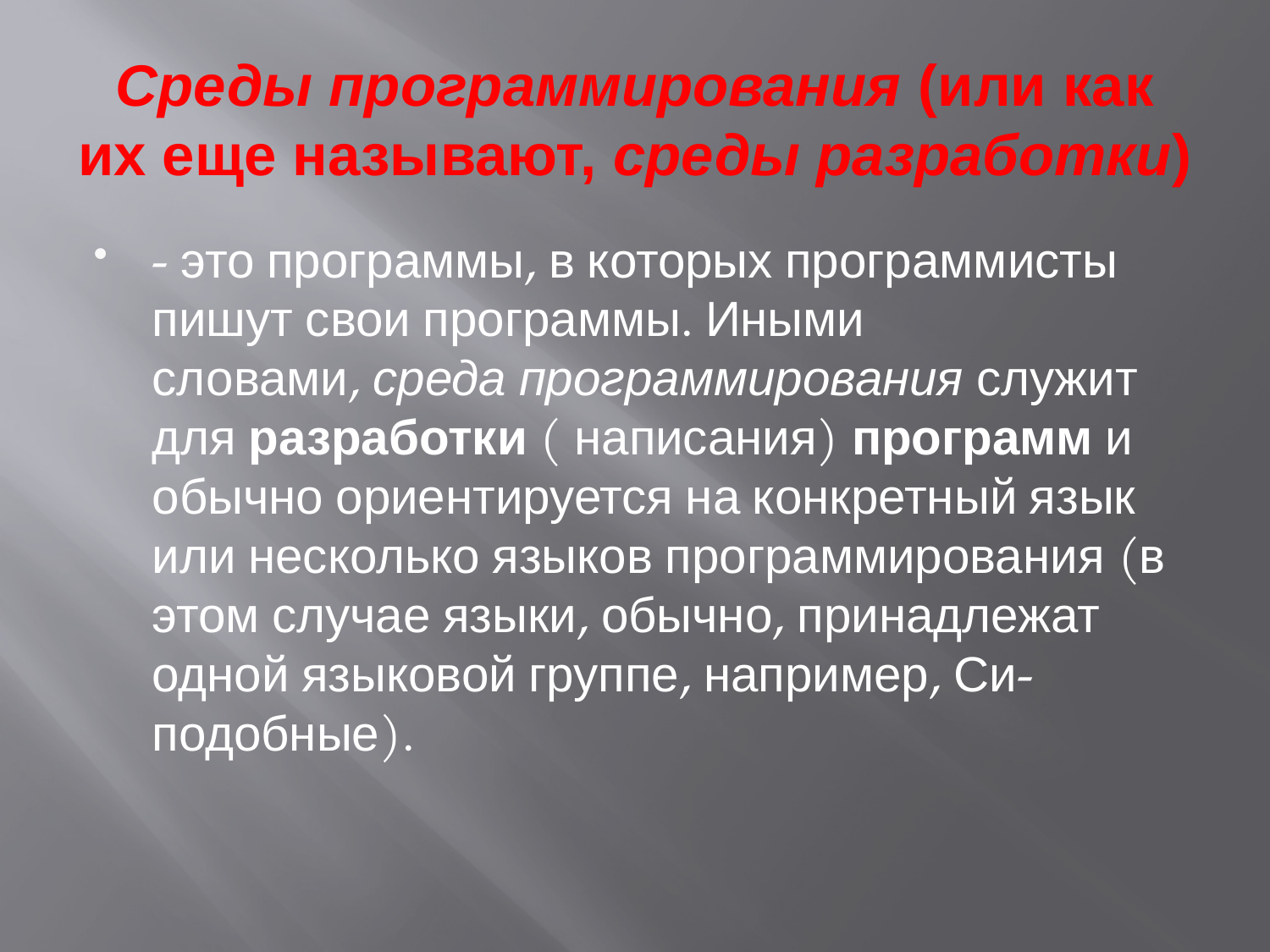

# Среды программирования (или как их еще называют, среды разработки)
- это программы, в которых программисты пишут свои программы. Иными словами, среда программирования служит для разработки ( написания) программ и обычно ориентируется на конкретный язык или несколько языков программирования (в этом случае языки, обычно, принадлежат одной языковой группе, например, Си-подобные).